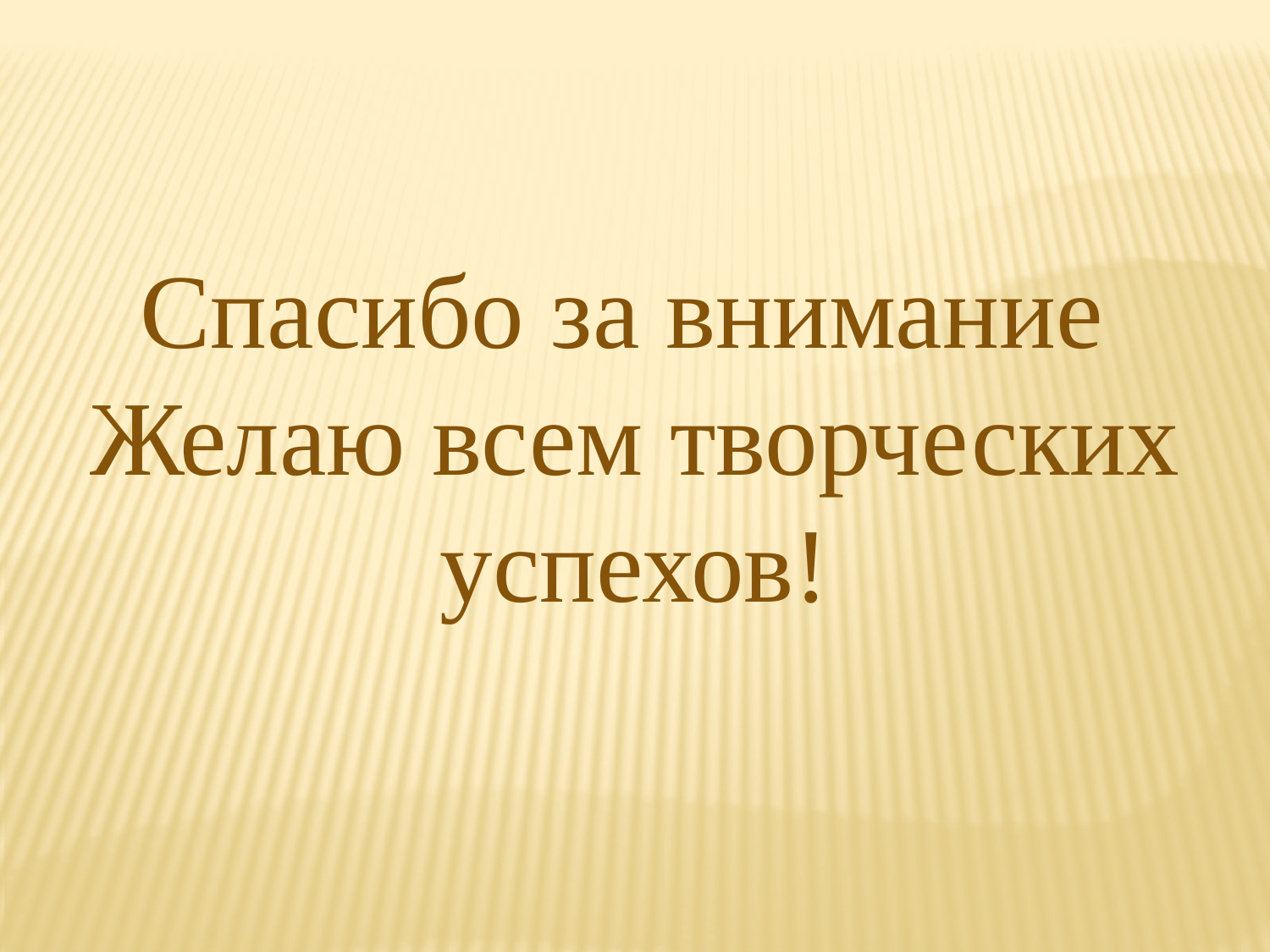

Спасибо за внимание
Желаю всем творческих успехов!